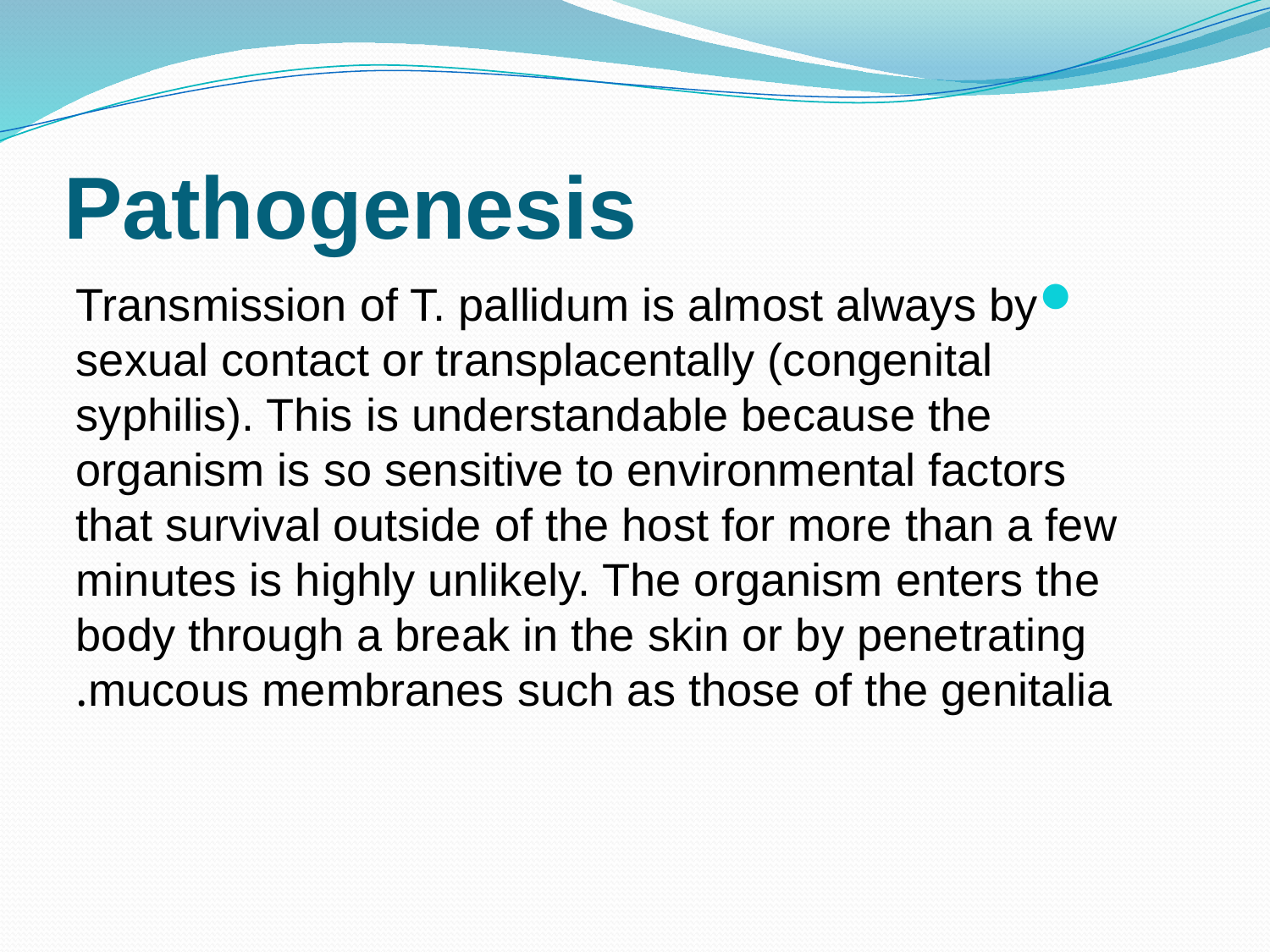

# Pathogenesis
Transmission of T. pallidum is almost always by sexual contact or transplacentally (congenital syphilis). This is understandable because the organism is so sensitive to environmental factors that survival outside of the host for more than a few minutes is highly unlikely. The organism enters the body through a break in the skin or by penetrating mucous membranes such as those of the genitalia.